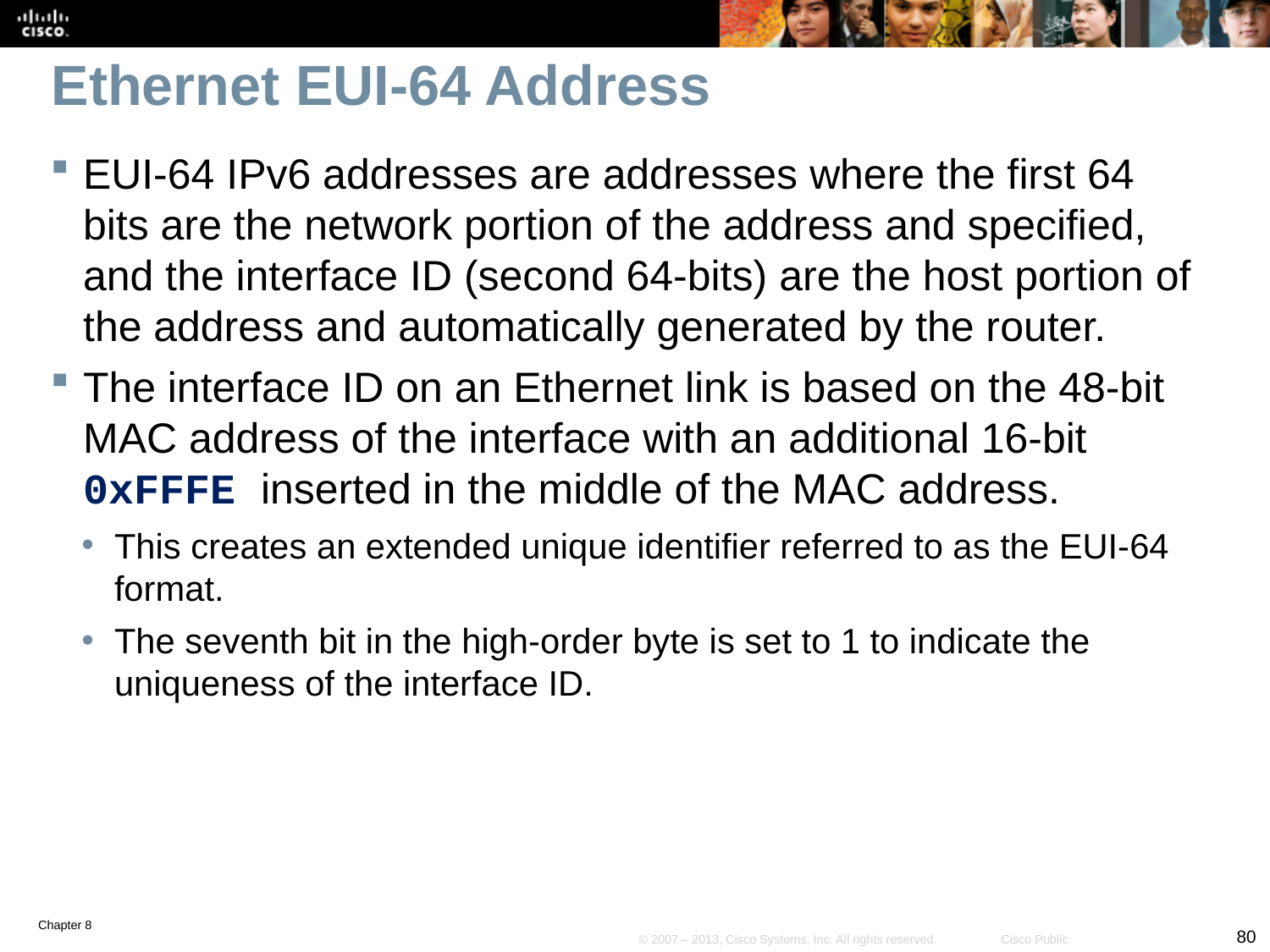

# Ethernet EUI-64 Address
EUI-64 IPv6 addresses are addresses where the first 64 bits are the network portion of the address and specified, and the interface ID (second 64-bits) are the host portion of the address and automatically generated by the router.
The interface ID on an Ethernet link is based on the 48-bit MAC address of the interface with an additional 16-bit 0xFFFE inserted in the middle of the MAC address.
This creates an extended unique identifier referred to as the EUI-64 format.
The seventh bit in the high-order byte is set to 1 to indicate the uniqueness of the interface ID.